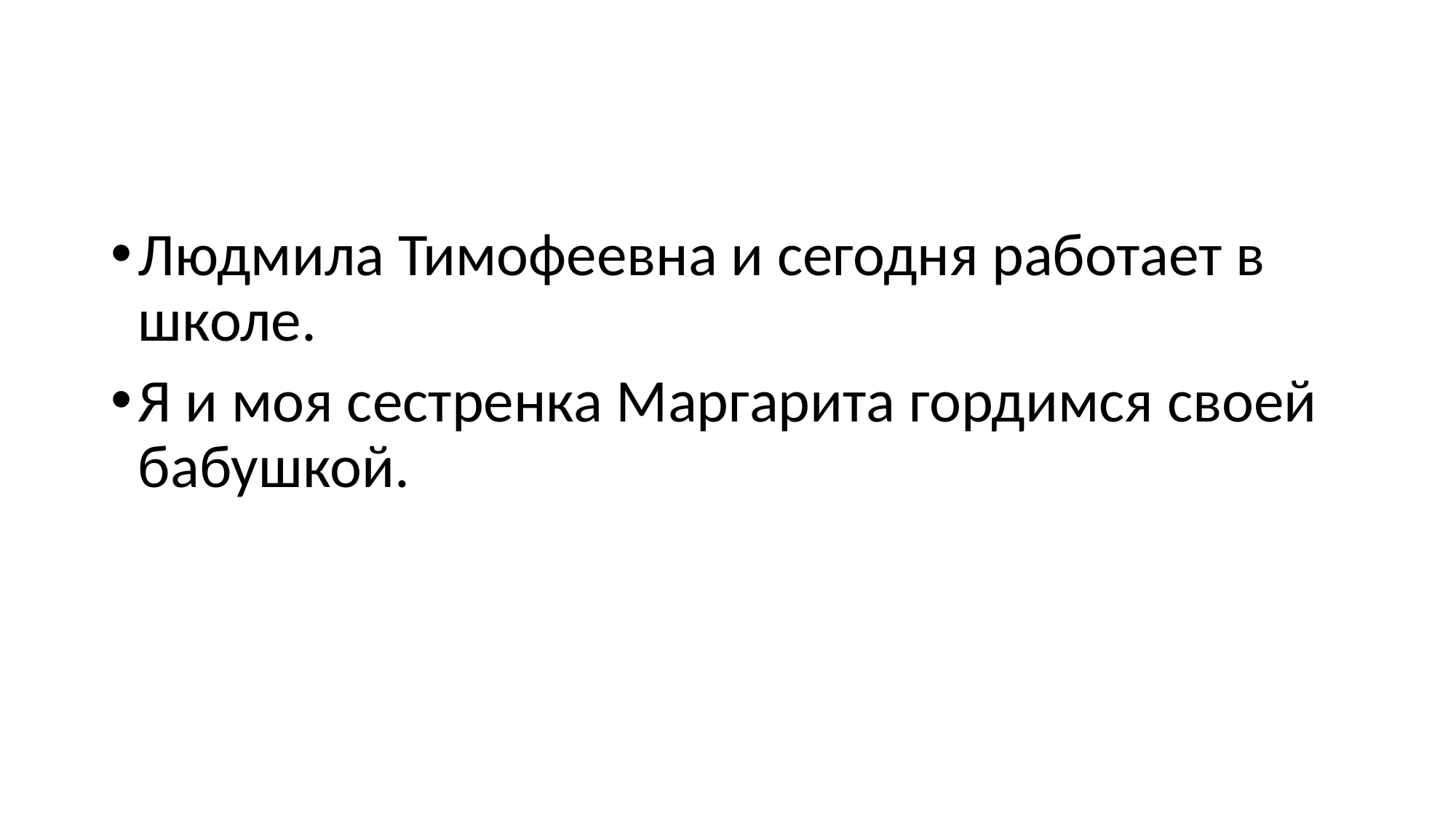

#
Людмила Тимофеевна и сегодня работает в школе.
Я и моя сестренка Маргарита гордимся своей бабушкой.